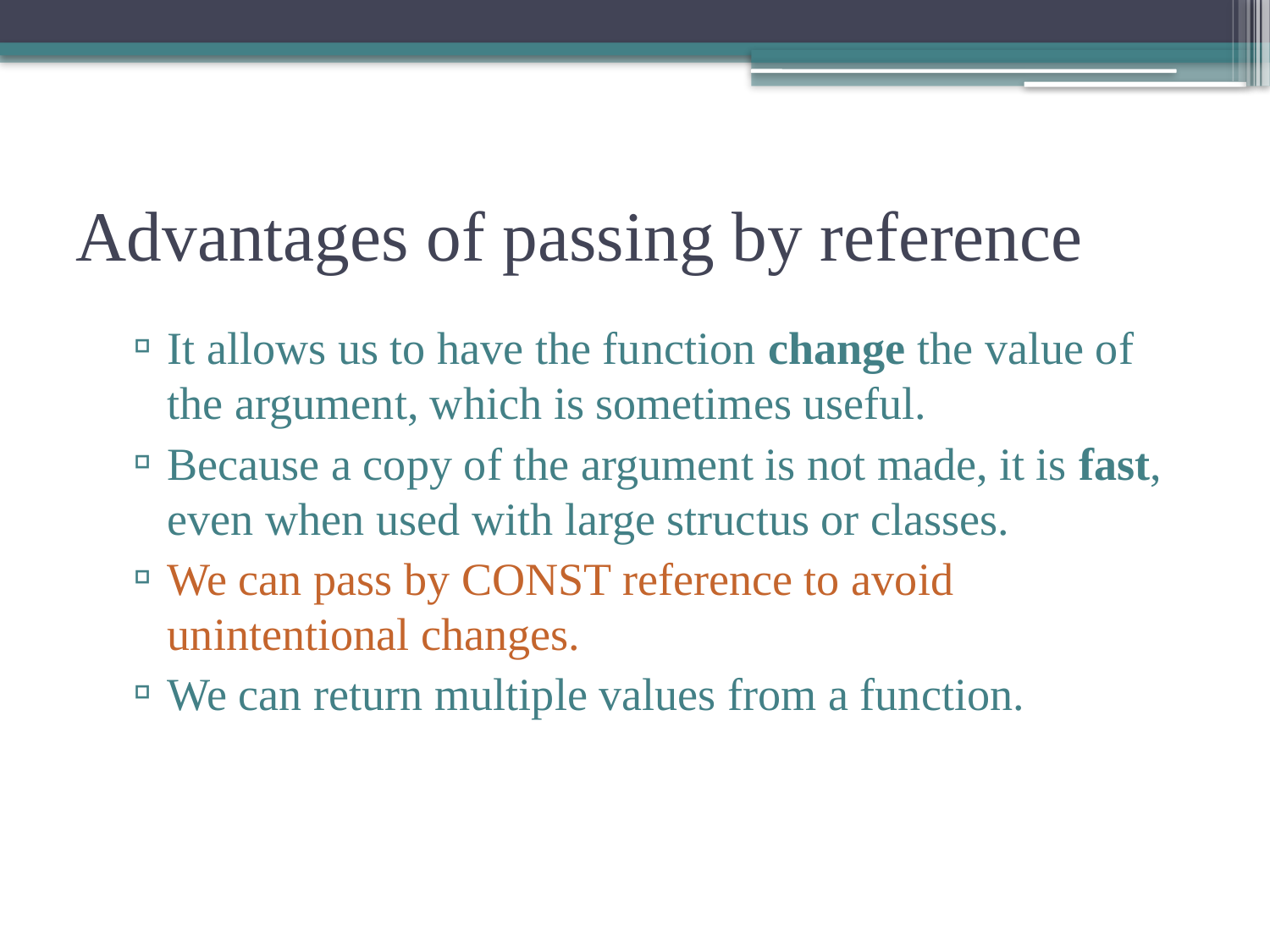

# Advantages of passing by reference
It allows us to have the function change the value of the argument, which is sometimes useful.
Because a copy of the argument is not made, it is fast, even when used with large structus or classes.
We can pass by CONST reference to avoid unintentional changes.
We can return multiple values from a function.